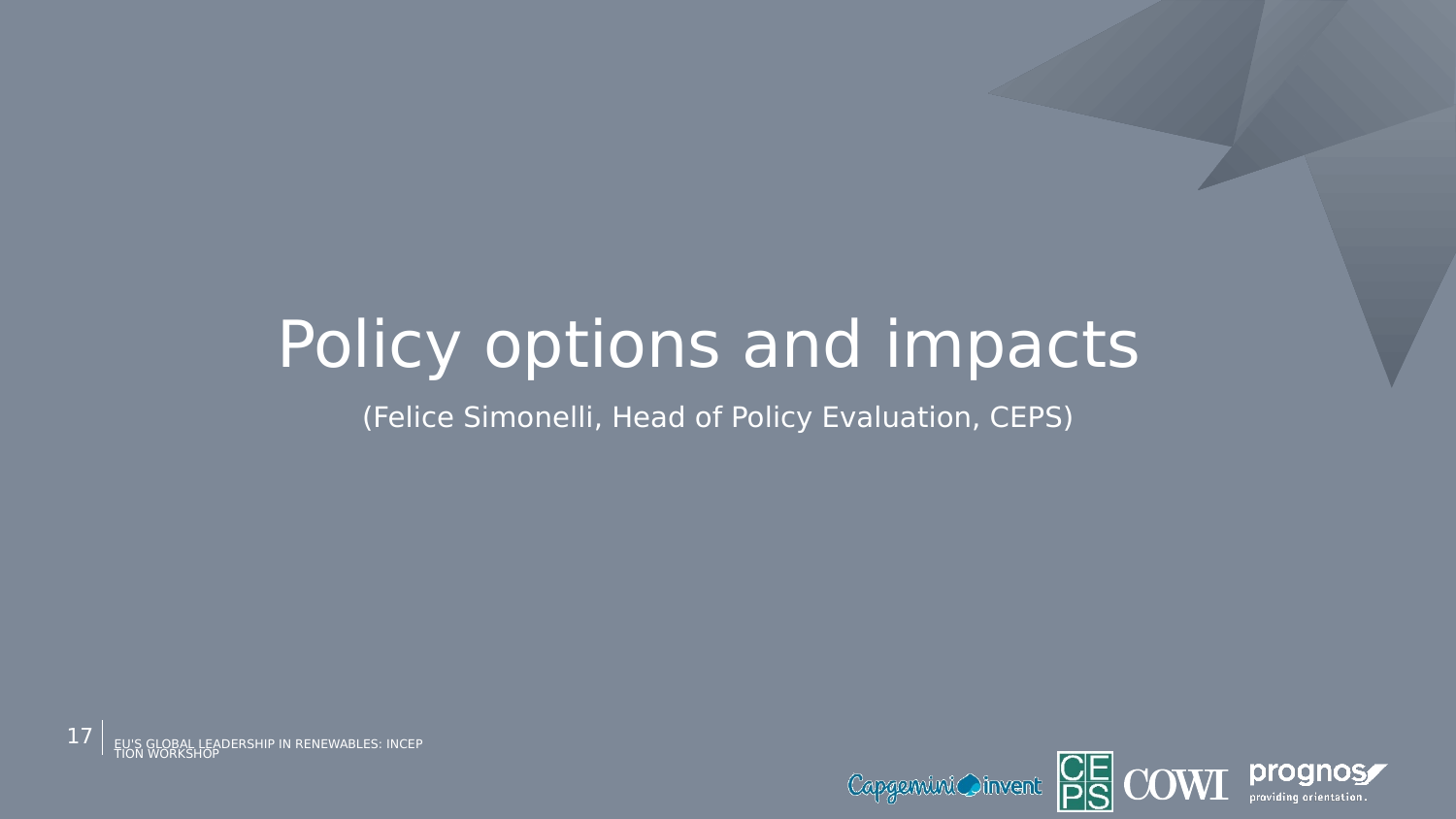

# Policy options and impacts (Felice Simonelli, Head of Policy Evaluation, CEPS)
17
EU's global leadership in renewables: Inception workshop